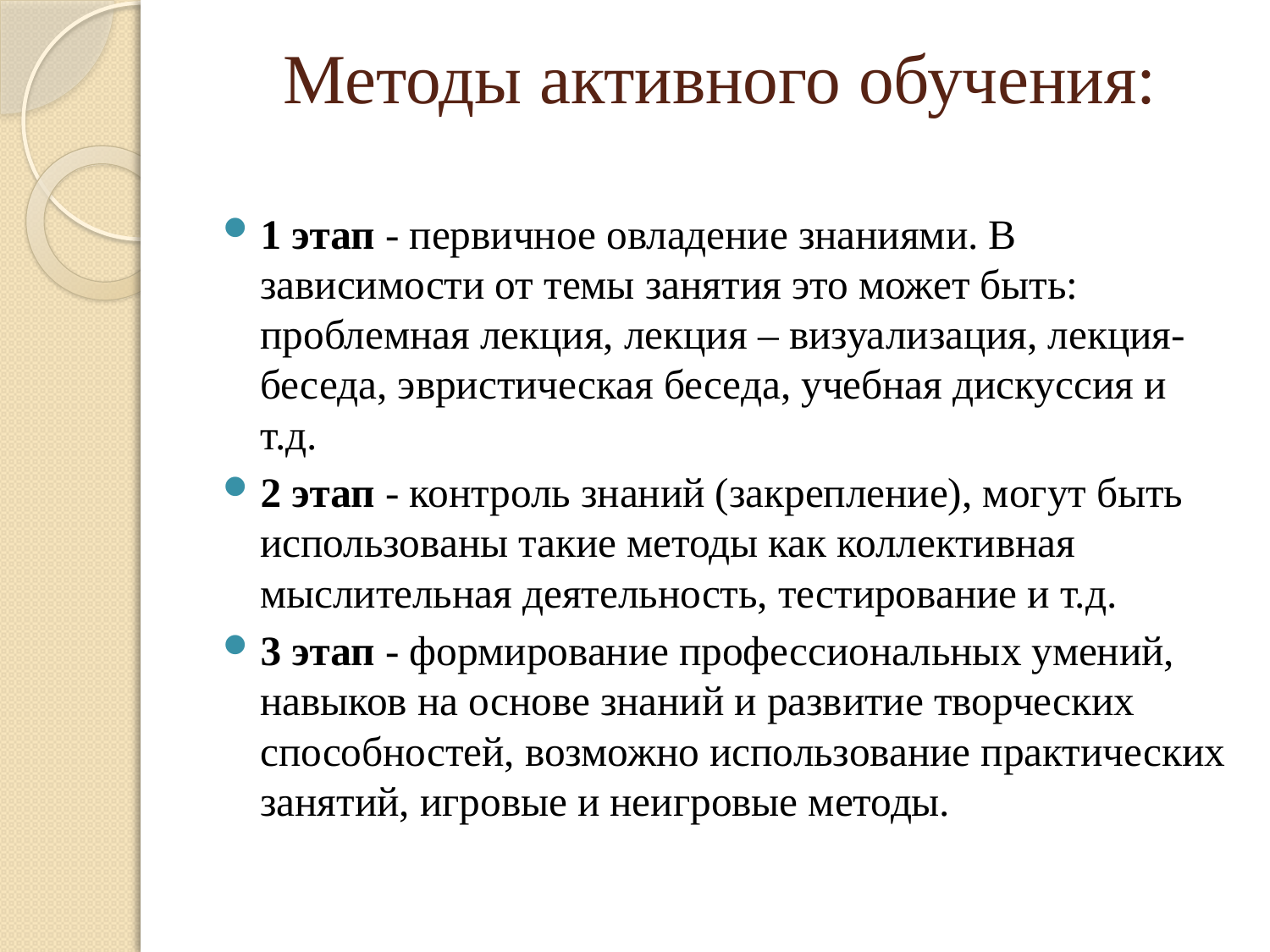

# Методы активного обучения:
1 этап - первичное овладение знаниями. В зависимости от темы занятия это может быть: проблемная лекция, лекция – визуализация, лекция- беседа, эвристическая беседа, учебная дискуссия и т.д.
2 этап - контроль знаний (закрепление), могут быть использованы такие методы как коллективная мыслительная деятельность, тестирование и т.д.
3 этап - формирование профессиональных умений, навыков на основе знаний и развитие творческих способностей, возможно использование практических занятий, игровые и неигровые методы.